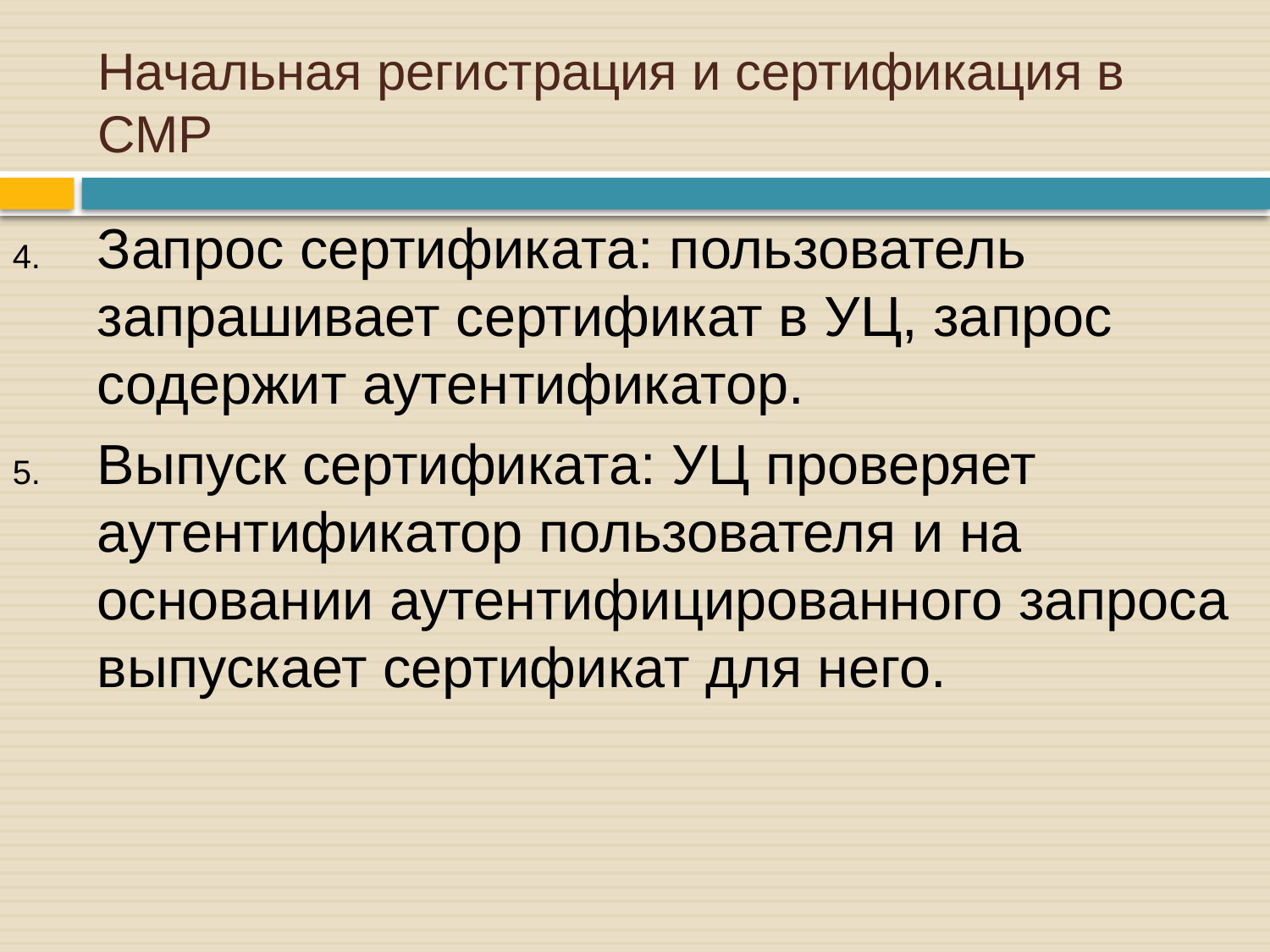

# Начальная регистрация и сертификация в CMP
Запрос сертификата: пользователь запрашивает сертификат в УЦ, запрос содержит аутентификатор.
Выпуск сертификата: УЦ проверяет аутентификатор пользователя и на основании аутентифицированного запроса  выпускает сертификат для него.